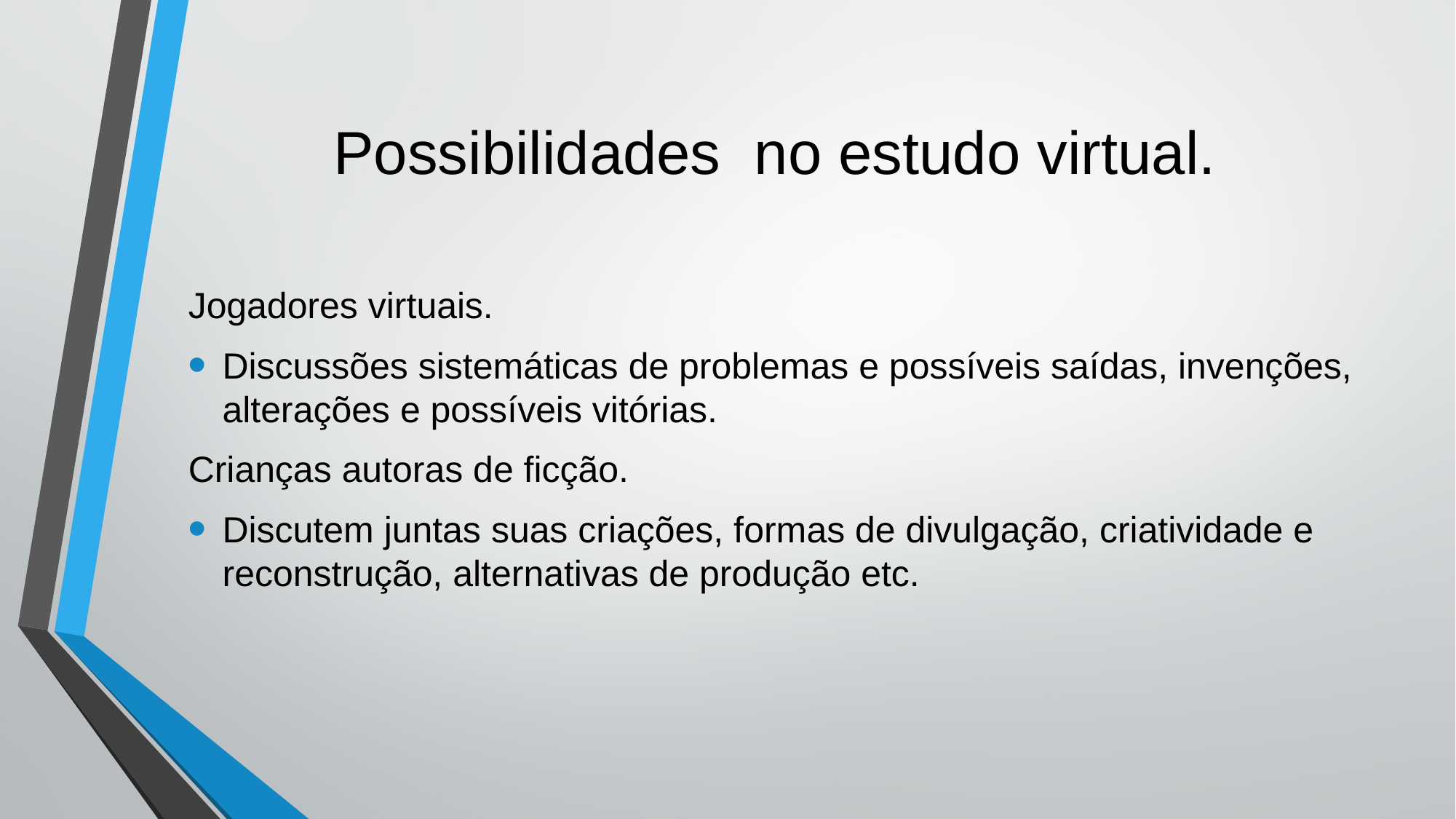

# Possibilidades  no estudo virtual.

Jogadores virtuais.
Discussões sistemáticas de problemas e possíveis saídas, invenções, alterações e possíveis vitórias.
Crianças autoras de ficção.
Discutem juntas suas criações, formas de divulgação, criatividade e reconstrução, alternativas de produção etc.